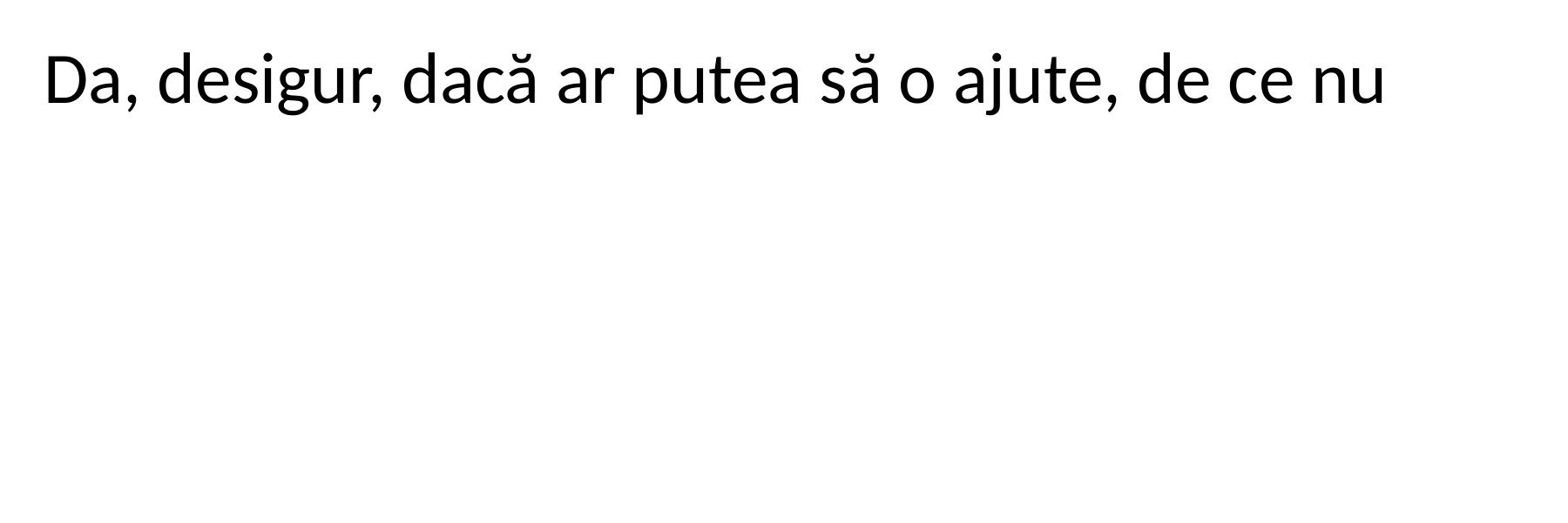

Da, desigur, dacă ar putea să o ajute, de ce nu